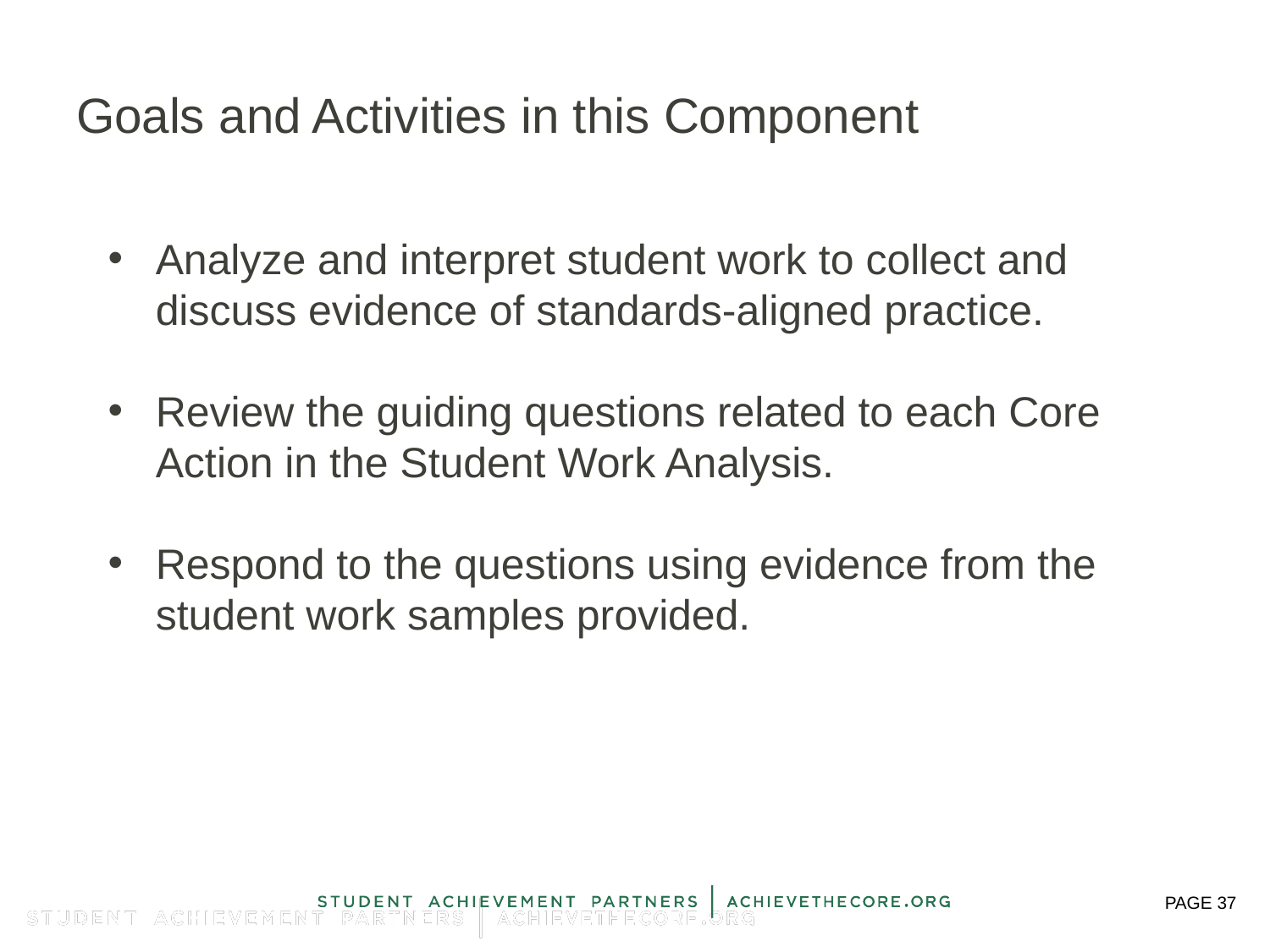

# Goals and Activities in this Component
Analyze and interpret student work to collect and discuss evidence of standards-aligned practice.

Review the guiding questions related to each Core Action in the Student Work Analysis.

Respond to the questions using evidence from the student work samples provided.